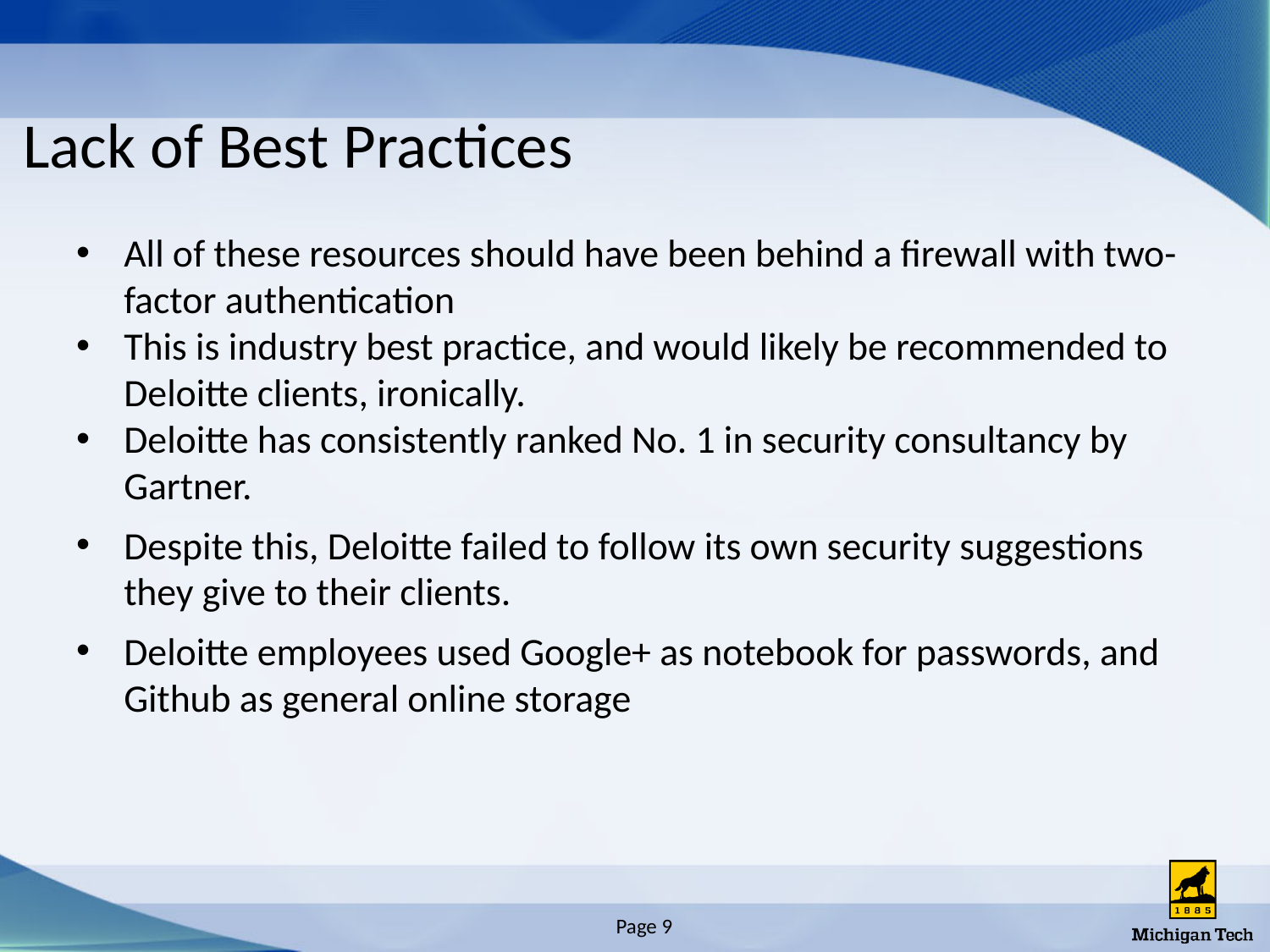

# Lack of Best Practices
All of these resources should have been behind a firewall with two-factor authentication
This is industry best practice, and would likely be recommended to Deloitte clients, ironically.
Deloitte has consistently ranked No. 1 in security consultancy by Gartner.
Despite this, Deloitte failed to follow its own security suggestions they give to their clients.
Deloitte employees used Google+ as notebook for passwords, and Github as general online storage